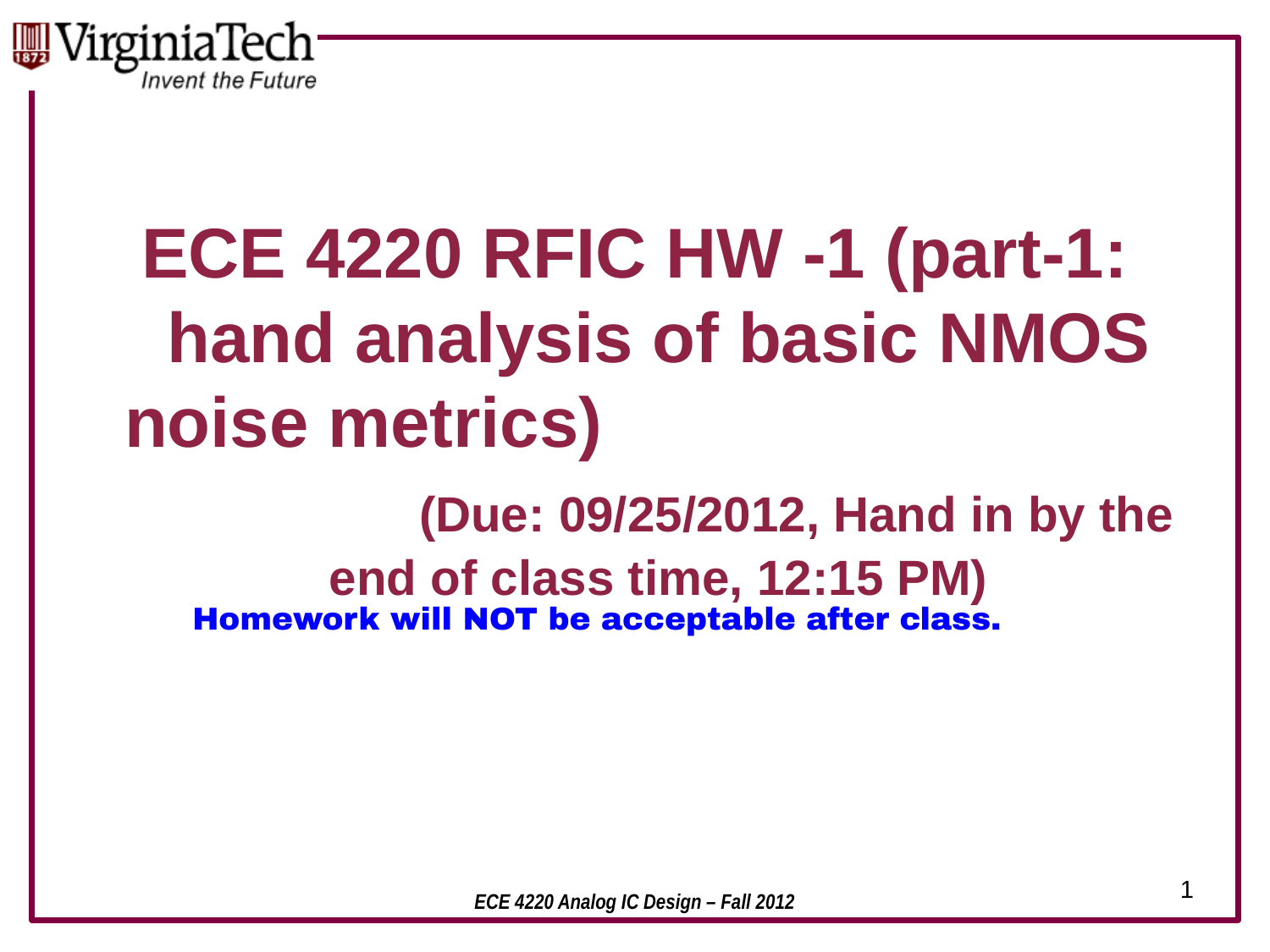

ECE 4220 RFIC HW -1 (part-1: hand analysis of basic NMOS noise metrics)                                             (Due: 09/25/2012, Hand in by the end of class time, 12:15 PM)

Homework will NOT be acceptable after class.
1